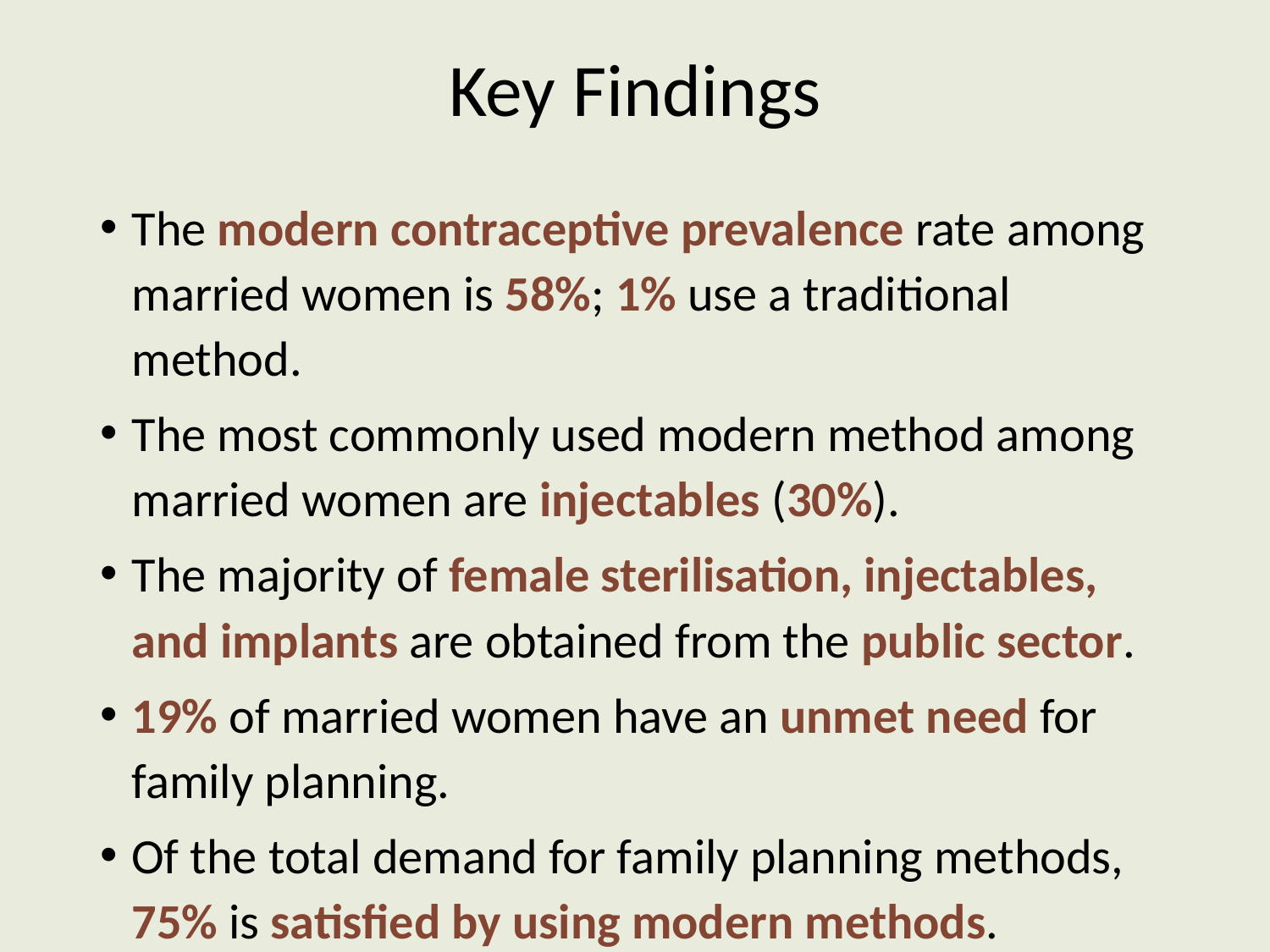

# Key Findings
The modern contraceptive prevalence rate among married women is 58%; 1% use a traditional method.
The most commonly used modern method among married women are injectables (30%).
The majority of female sterilisation, injectables, and implants are obtained from the public sector.
19% of married women have an unmet need for family planning.
Of the total demand for family planning methods, 75% is satisfied by using modern methods.